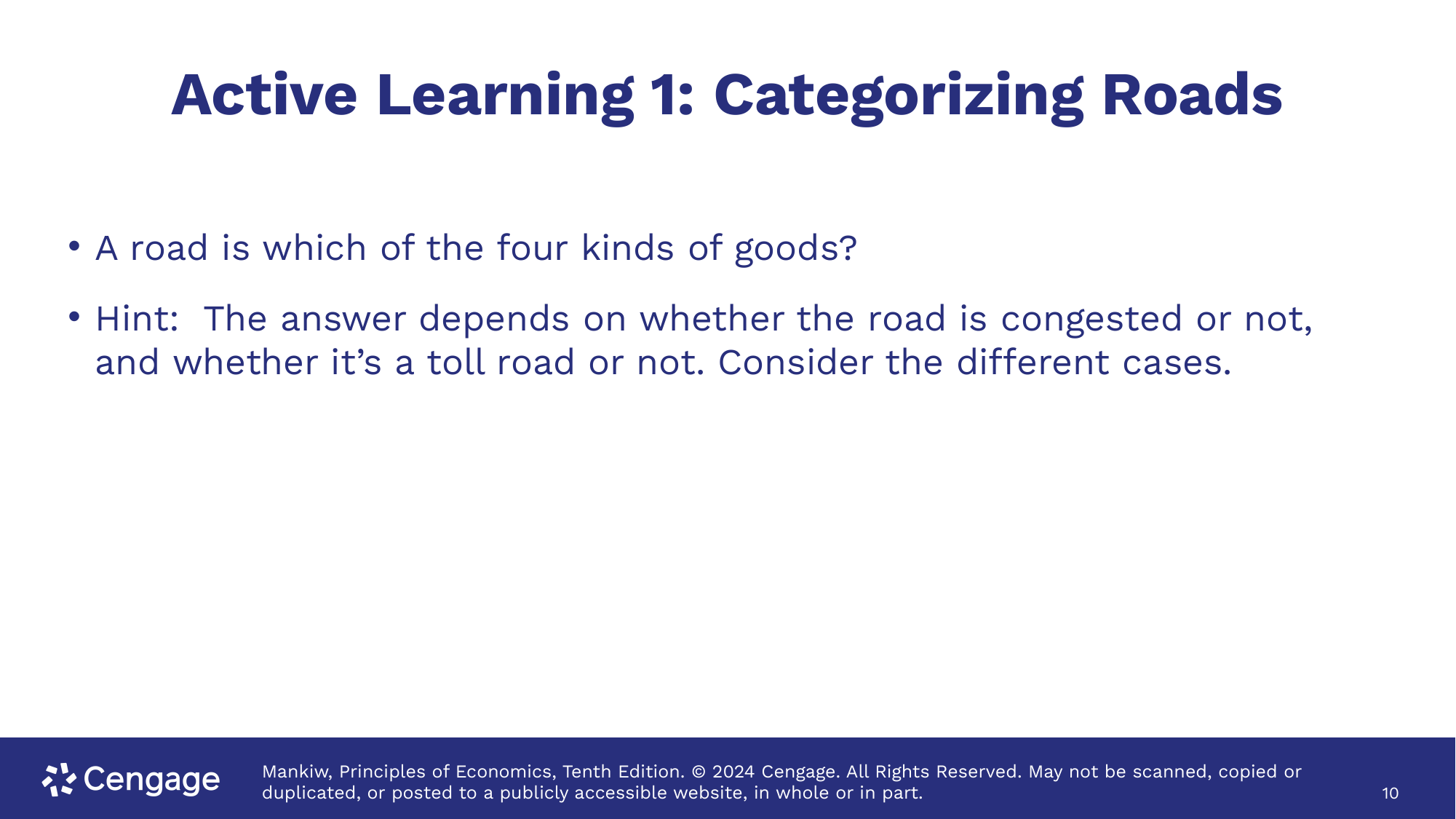

# Active Learning 1: Categorizing Roads
A road is which of the four kinds of goods?
Hint:  The answer depends on whether the road is congested or not, and whether it’s a toll road or not. Consider the different cases.